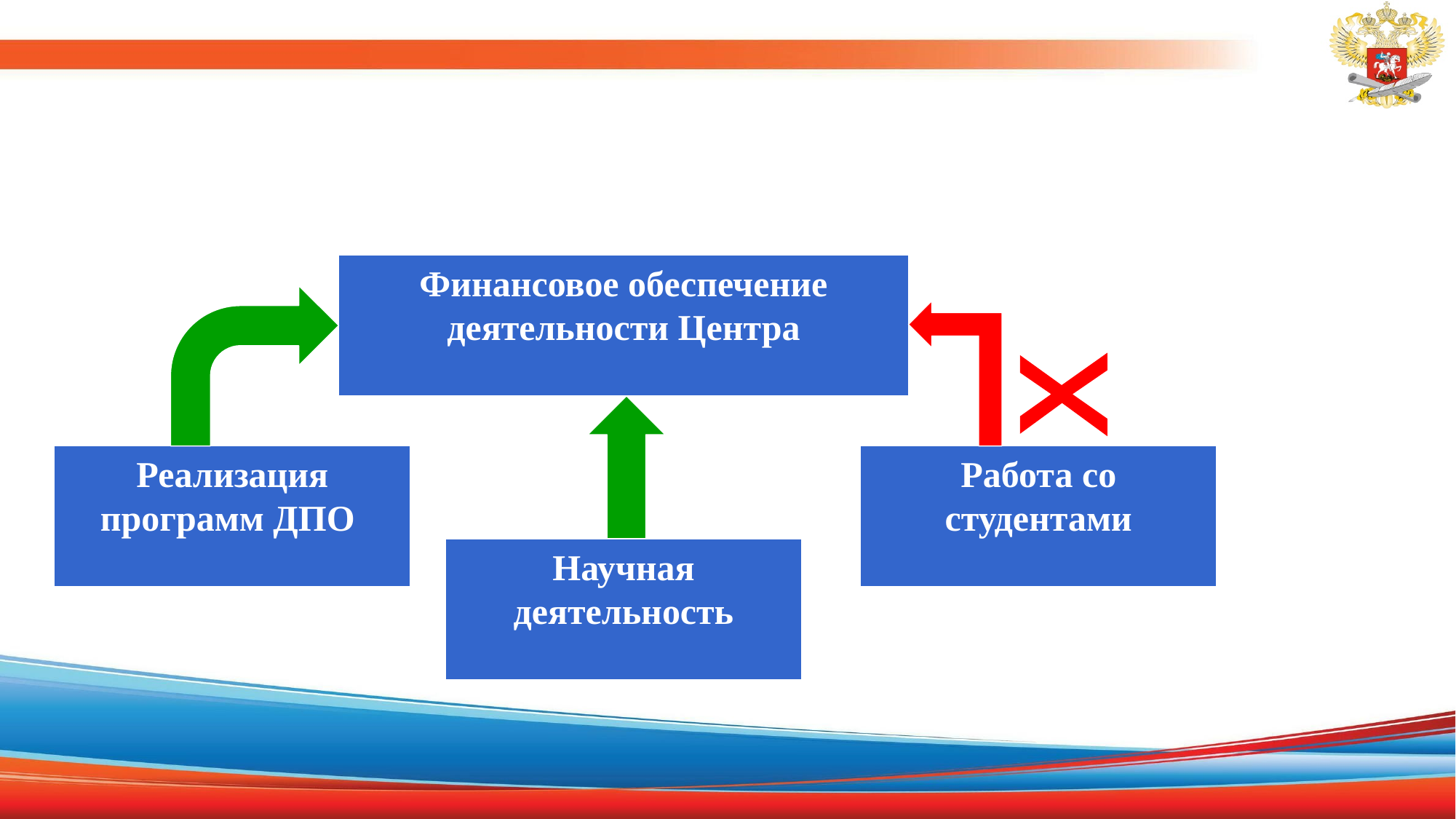

#
Финансовое обеспечение деятельности Центра

Х

Реализация программ ДПО
Работа со студентами
Научная деятельность